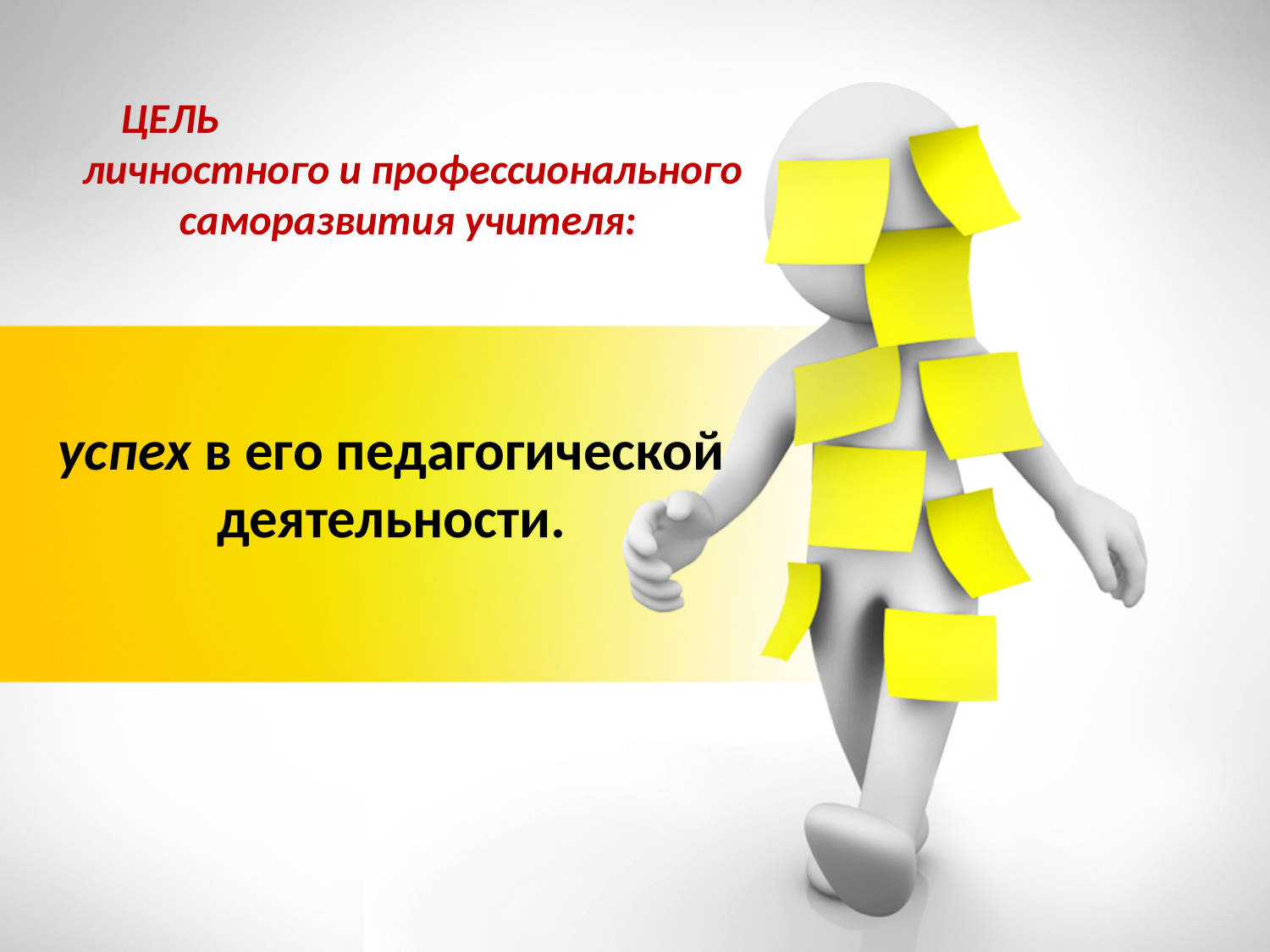

ЦЕЛЬ                                                    личностного и профессионального саморазвития учителя:
успех в его педагогической деятельности.